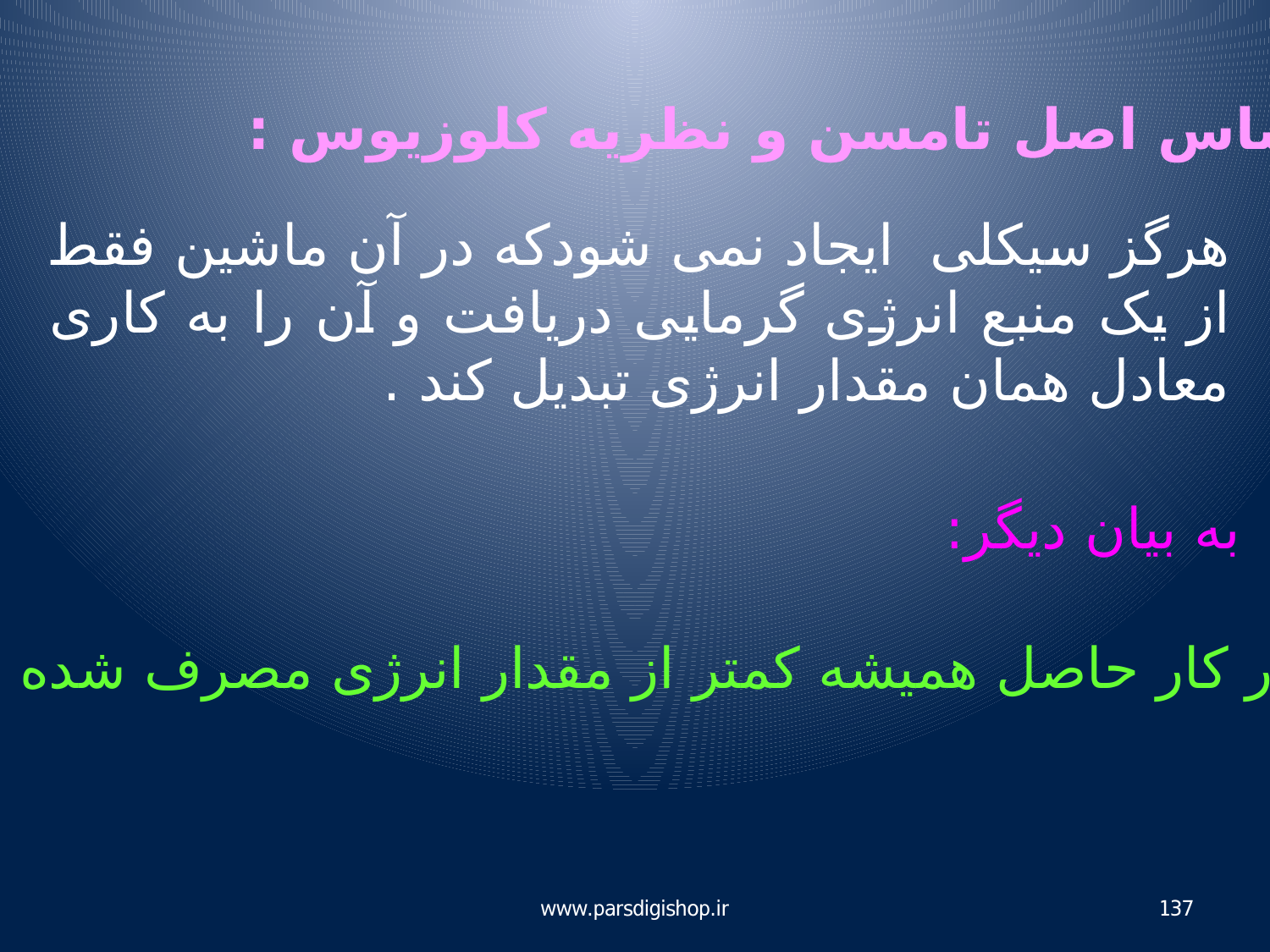

براساس اصل تامسن و نظریه کلوزیوس :
هرگز سیکلی  ایجاد نمی شودکه در آن ماشین فقط از یک منبع انرژی گرمایی دریافت و آن را به کاری معادل همان مقدار انرژی تبدیل کند .
به بیان دیگر:
مقدار کار حاصل همیشه کمتر از مقدار انرژی مصرف شده است.
www.parsdigishop.ir
137